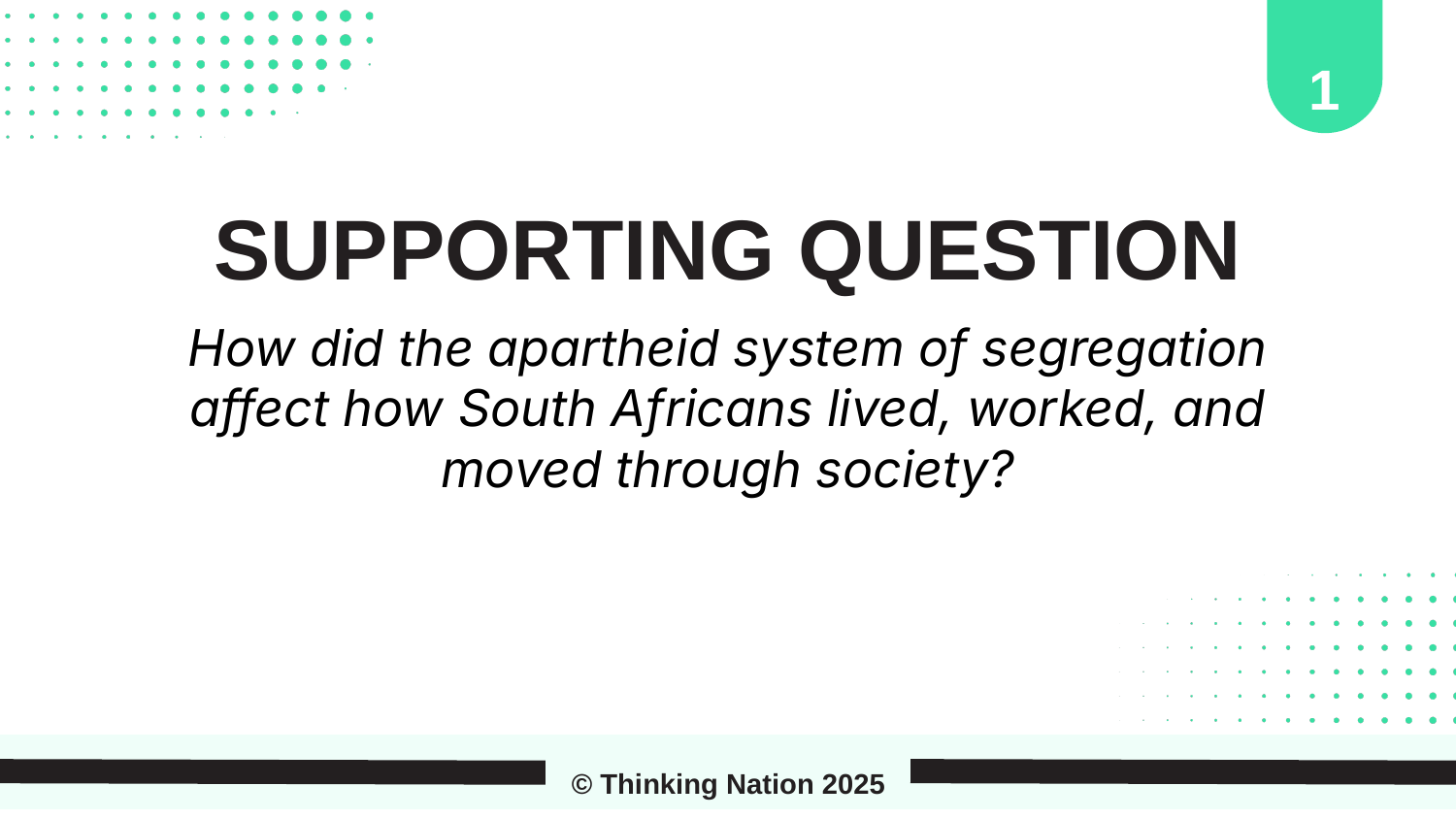

1
SUPPORTING QUESTION
How did the apartheid system of segregation affect how South Africans lived, worked, and moved through society?

© Thinking Nation 2025